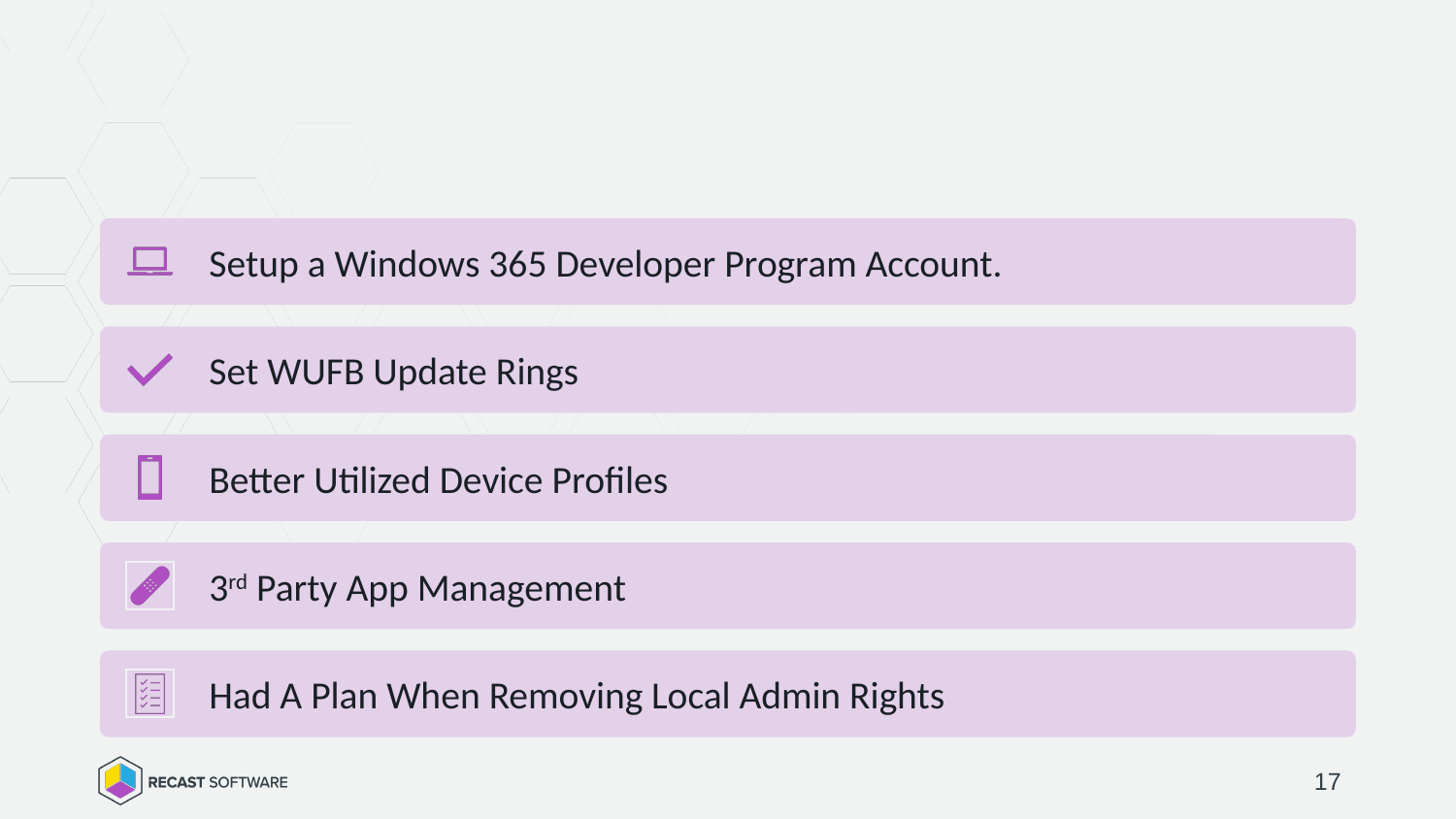

Setup a Windows 365 Developer Program Account.
Set WUFB Update Rings
Better Utilized Device Profiles
3rd Party App Management
Had A Plan When Removing Local Admin Rights
17